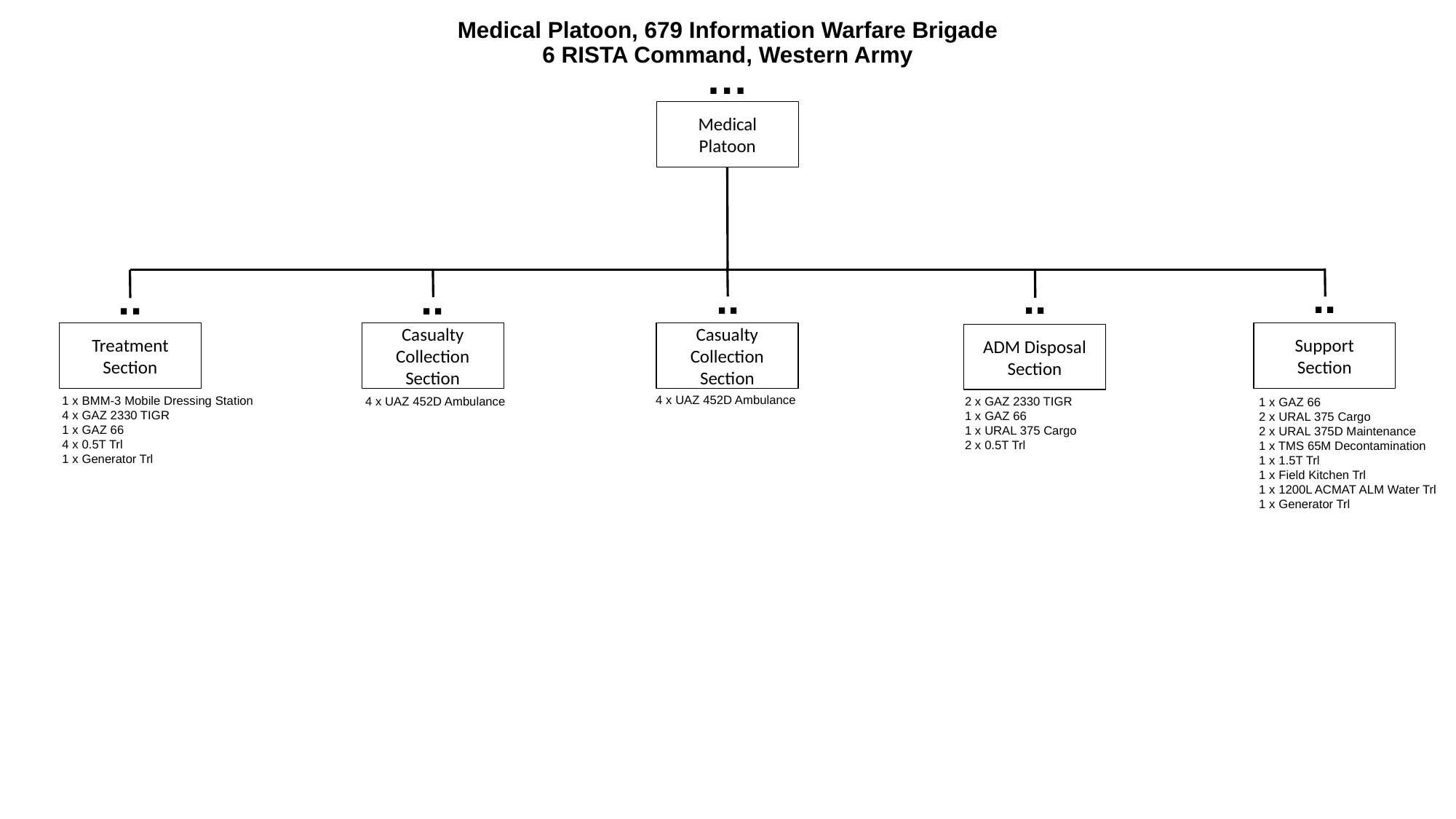

# Medical Platoon, 679 Information Warfare Brigade 6 RISTA Command, Western Army
…
Medical
Platoon
..
..
..
..
..
Treatment
Section
Casualty
Collection
Section
Support
Section
Casualty
Collection
Section
ADM Disposal
Section
4 x UAZ 452D Ambulance
1 x BMM-3 Mobile Dressing Station
4 x GAZ 2330 TIGR
1 x GAZ 66
4 x 0.5T Trl
1 x Generator Trl
2 x GAZ 2330 TIGR
1 x GAZ 66
1 x URAL 375 Cargo
2 x 0.5T Trl
4 x UAZ 452D Ambulance
1 x GAZ 66
2 x URAL 375 Cargo
2 x URAL 375D Maintenance
1 x TMS 65M Decontamination
1 x 1.5T Trl
1 x Field Kitchen Trl
1 x 1200L ACMAT ALM Water Trl
1 x Generator Trl